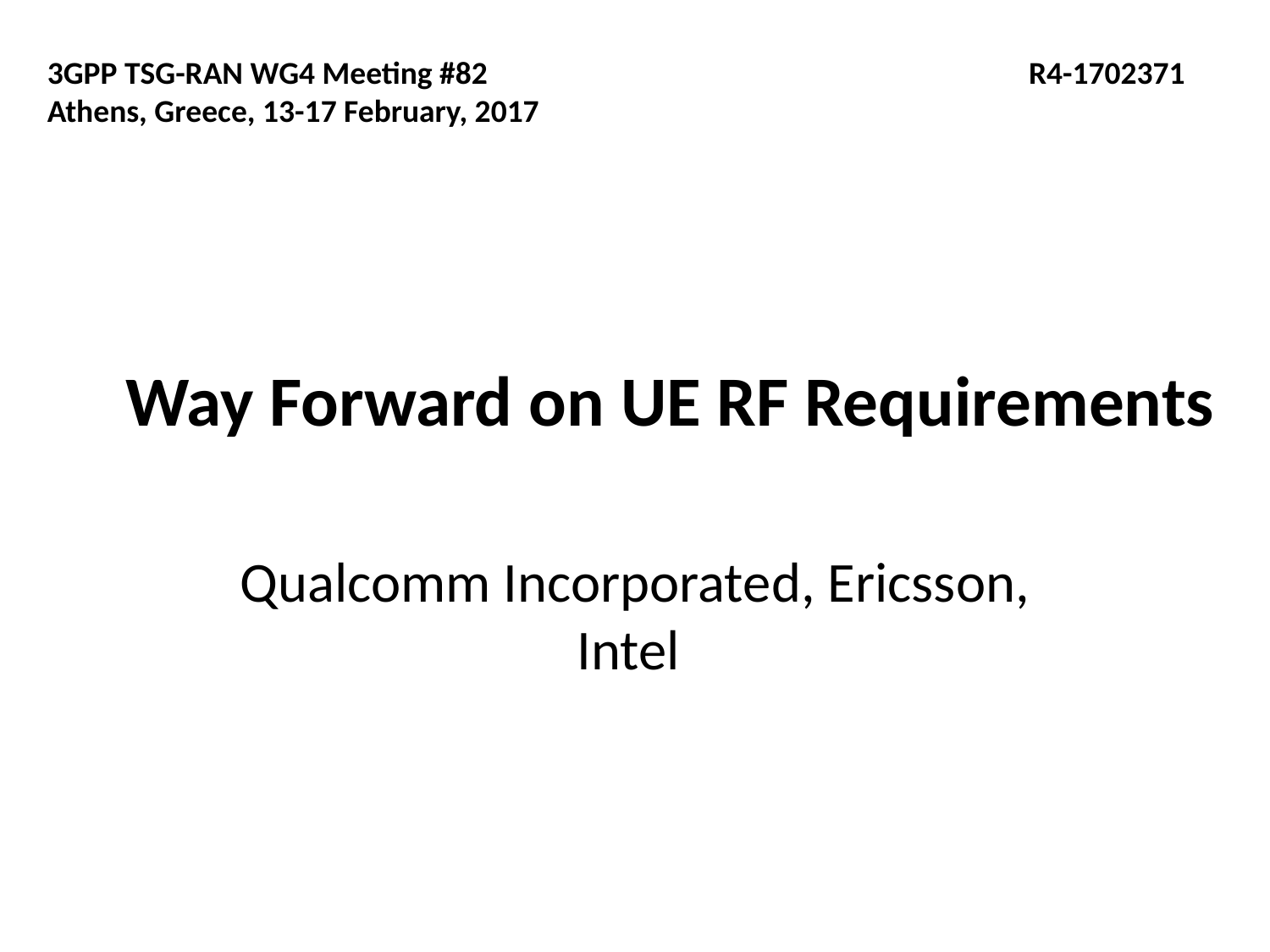

3GPP TSG-RAN WG4 Meeting #82	                                                                  R4-1702371
Athens, Greece, 13-17 February, 2017

# Way Forward on UE RF Requirements
Qualcomm Incorporated, Ericsson, Intel